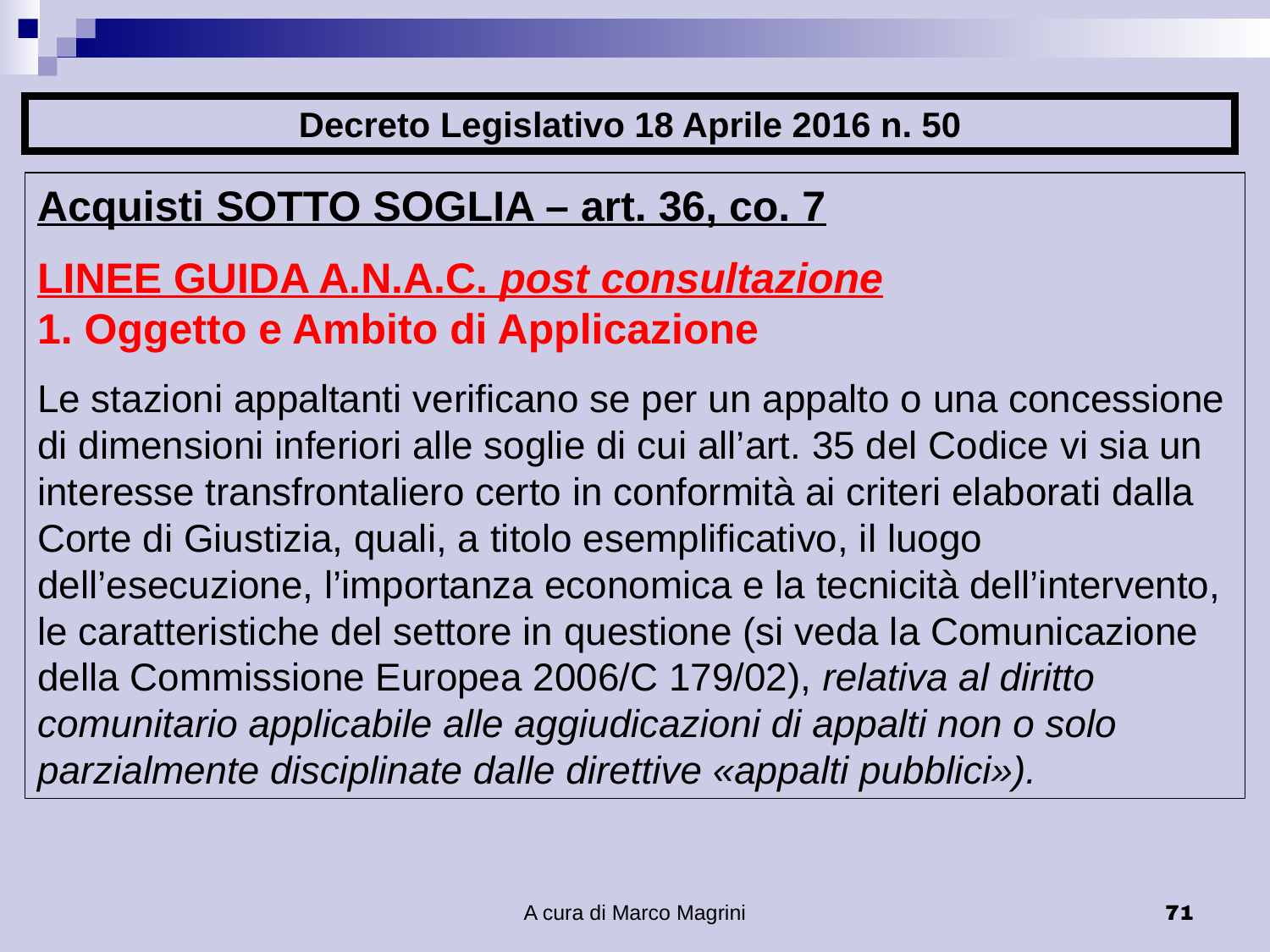

Decreto Legislativo 18 Aprile 2016 n. 50
Acquisti SOTTO SOGLIA – art. 36, co. 7

LINEE GUIDA A.N.A.C. post consultazione
1. Oggetto e Ambito di Applicazione

Le stazioni appaltanti verificano se per un appalto o una concessione di dimensioni inferiori alle soglie di cui all’art. 35 del Codice vi sia un interesse transfrontaliero certo in conformità ai criteri elaborati dalla Corte di Giustizia, quali, a titolo esemplificativo, il luogo dell’esecuzione, l’importanza economica e la tecnicità dell’intervento, le caratteristiche del settore in questione (si veda la Comunicazione della Commissione Europea 2006/C 179/02), relativa al diritto comunitario applicabile alle aggiudicazioni di appalti non o solo parzialmente disciplinate dalle direttive «appalti pubblici»).

A cura di Marco Magrini
71